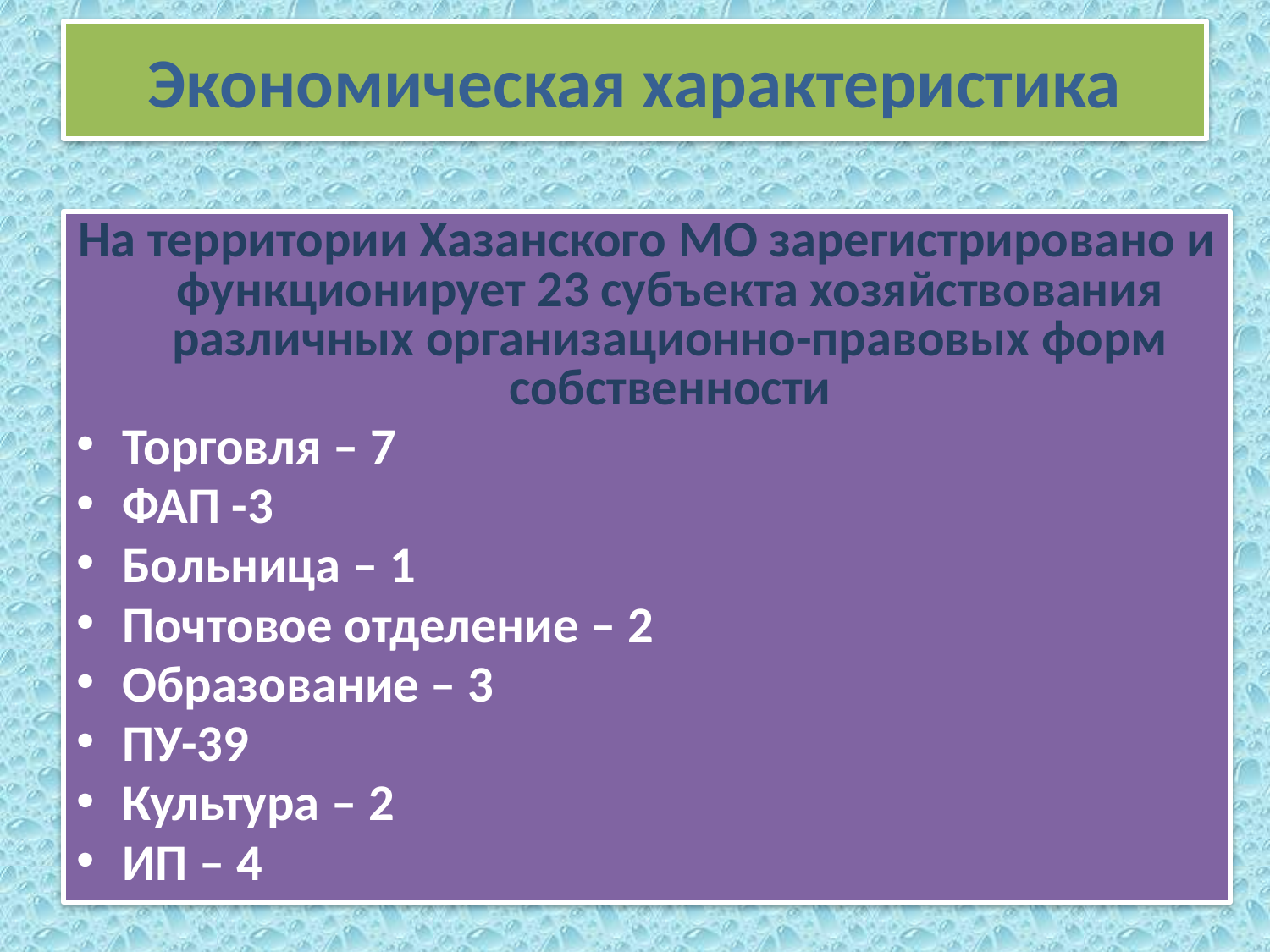

# Экономическая характеристика
На территории Хазанского МО зарегистрировано и функционирует 23 субъекта хозяйствования различных организационно-правовых форм собственности
Торговля – 7
ФАП -3
Больница – 1
Почтовое отделение – 2
Образование – 3
ПУ-39
Культура – 2
ИП – 4